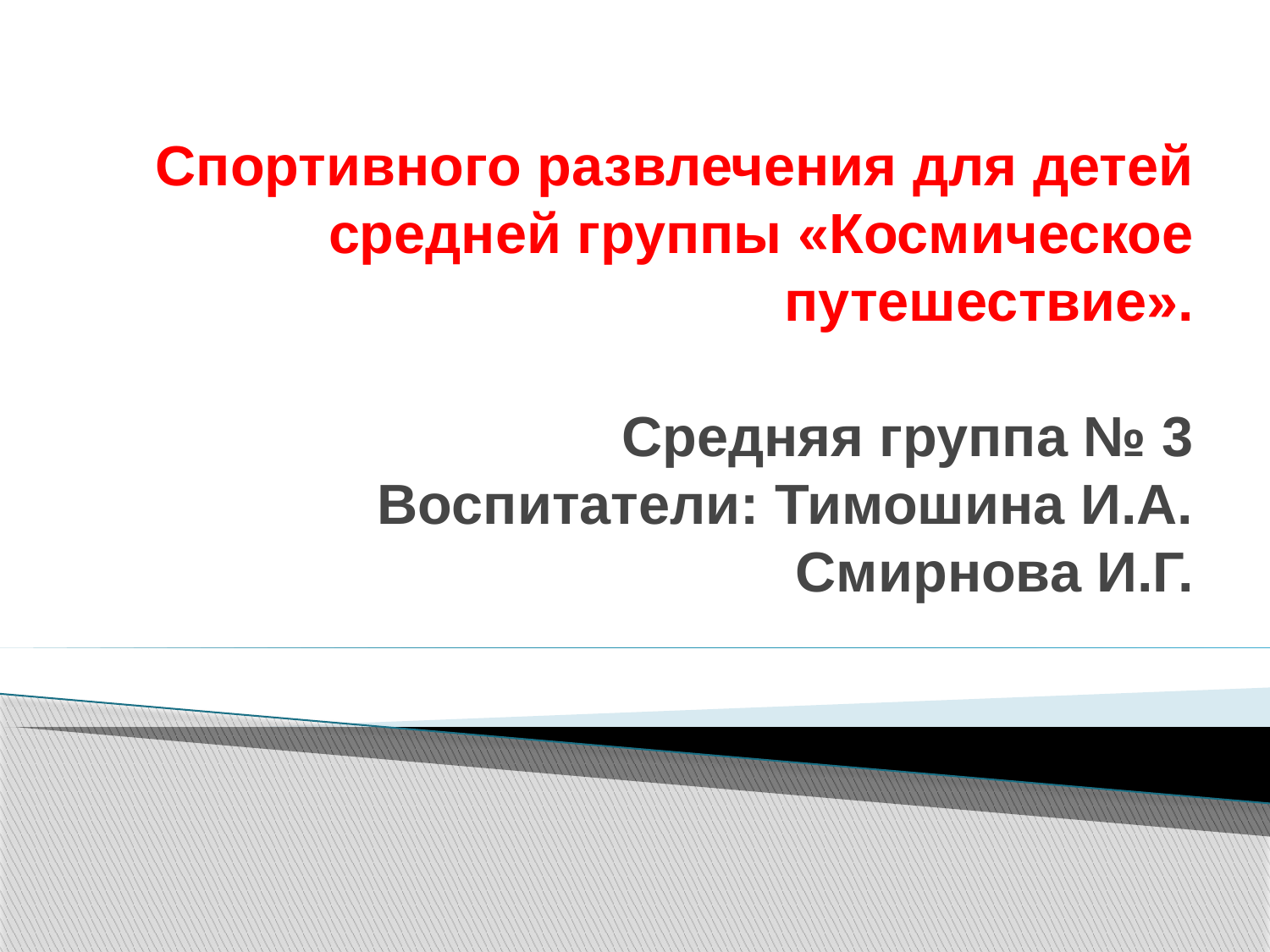

# Спортивного развлечения для детей средней группы «Космическое путешествие». Средняя группа № 3 Воспитатели: Тимошина И.А. Смирнова И.Г.